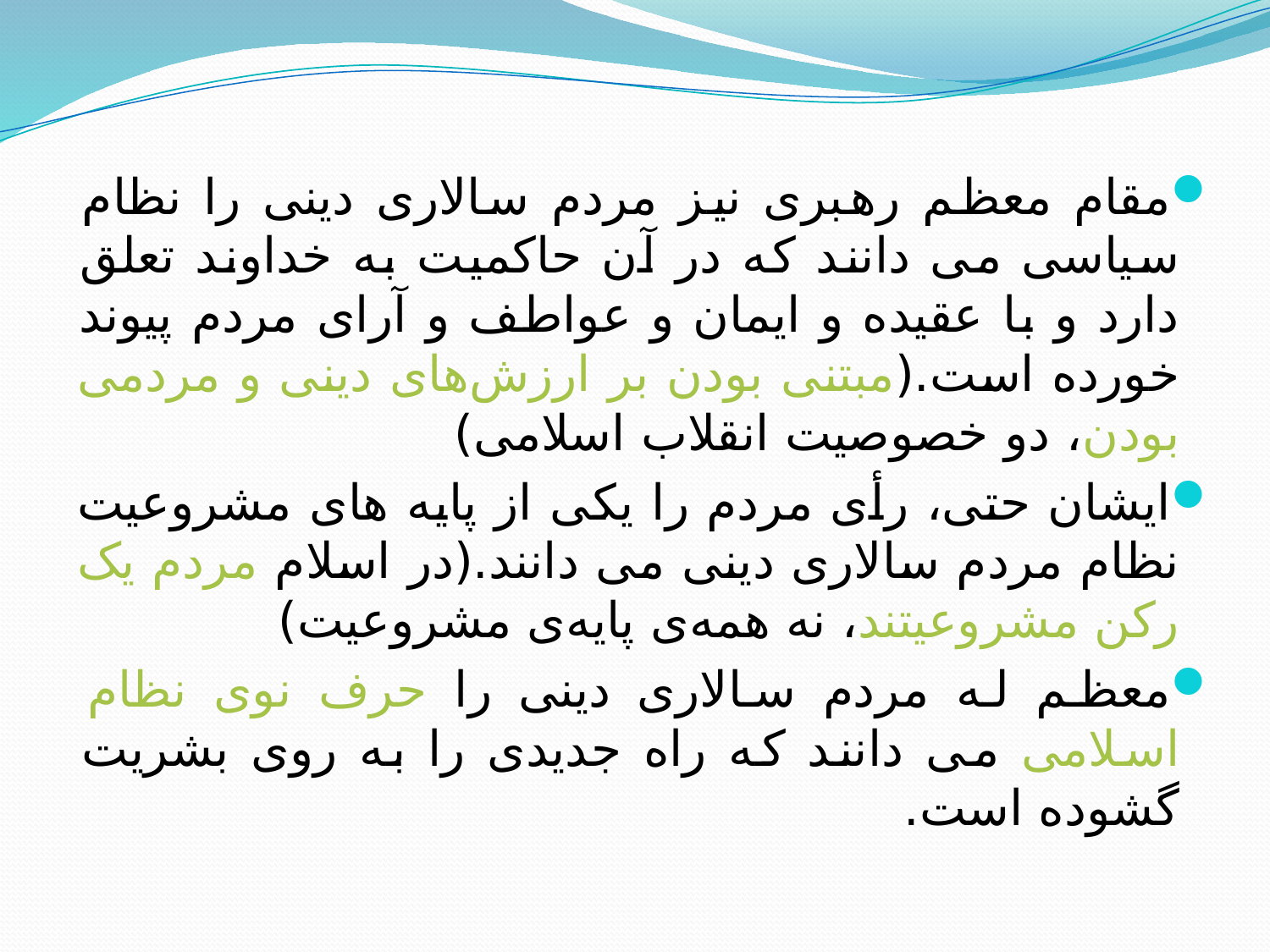

مقام معظم رهبری نیز مردم سالاری دینی را نظام سیاسی می دانند که در آن حاکمیت به خداوند تعلق دارد و با عقیده و ایمان و عواطف و آرای مردم پیوند خورده است.(مبتنی بودن بر ارزش‌های دینی و مردمی بودن، دو خصوصیت انقلاب اسلامی)
ایشان حتی، رأی مردم را یکی از پایه های مشروعیت نظام مردم سالاری دینی می دانند.(در اسلام مردم یک رکن مشروعیتند، نه همه‌ی پایه‌ی مشروعیت)
معظم له مردم سالاری دینی را حرف نوی نظام اسلامی می دانند که راه جدیدی را به روی بشریت گشوده است.